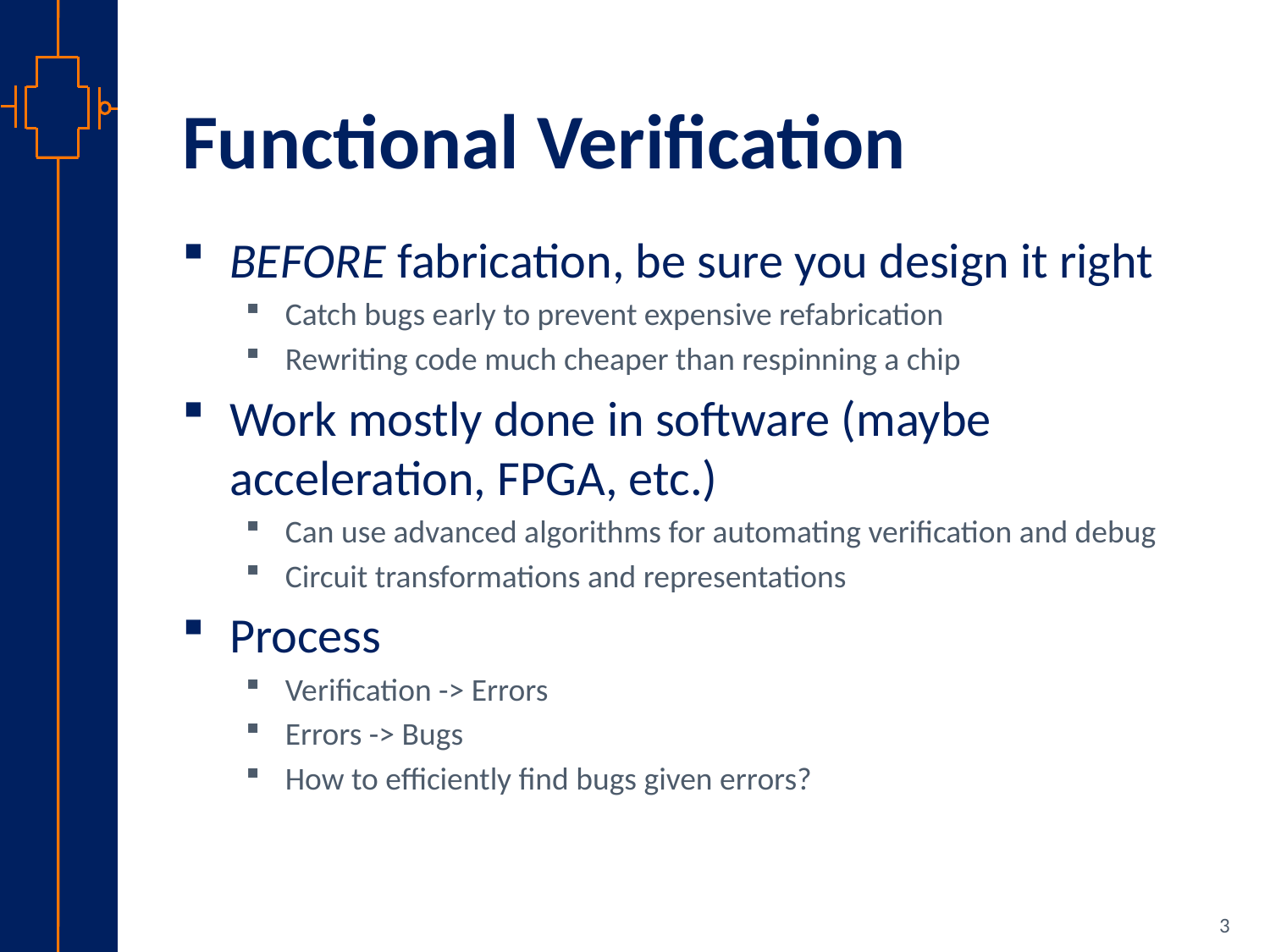

# Functional Verification
BEFORE fabrication, be sure you design it right
Catch bugs early to prevent expensive refabrication
Rewriting code much cheaper than respinning a chip
Work mostly done in software (maybe acceleration, FPGA, etc.)
Can use advanced algorithms for automating verification and debug
Circuit transformations and representations
Process
Verification -> Errors
Errors -> Bugs
How to efficiently find bugs given errors?

3